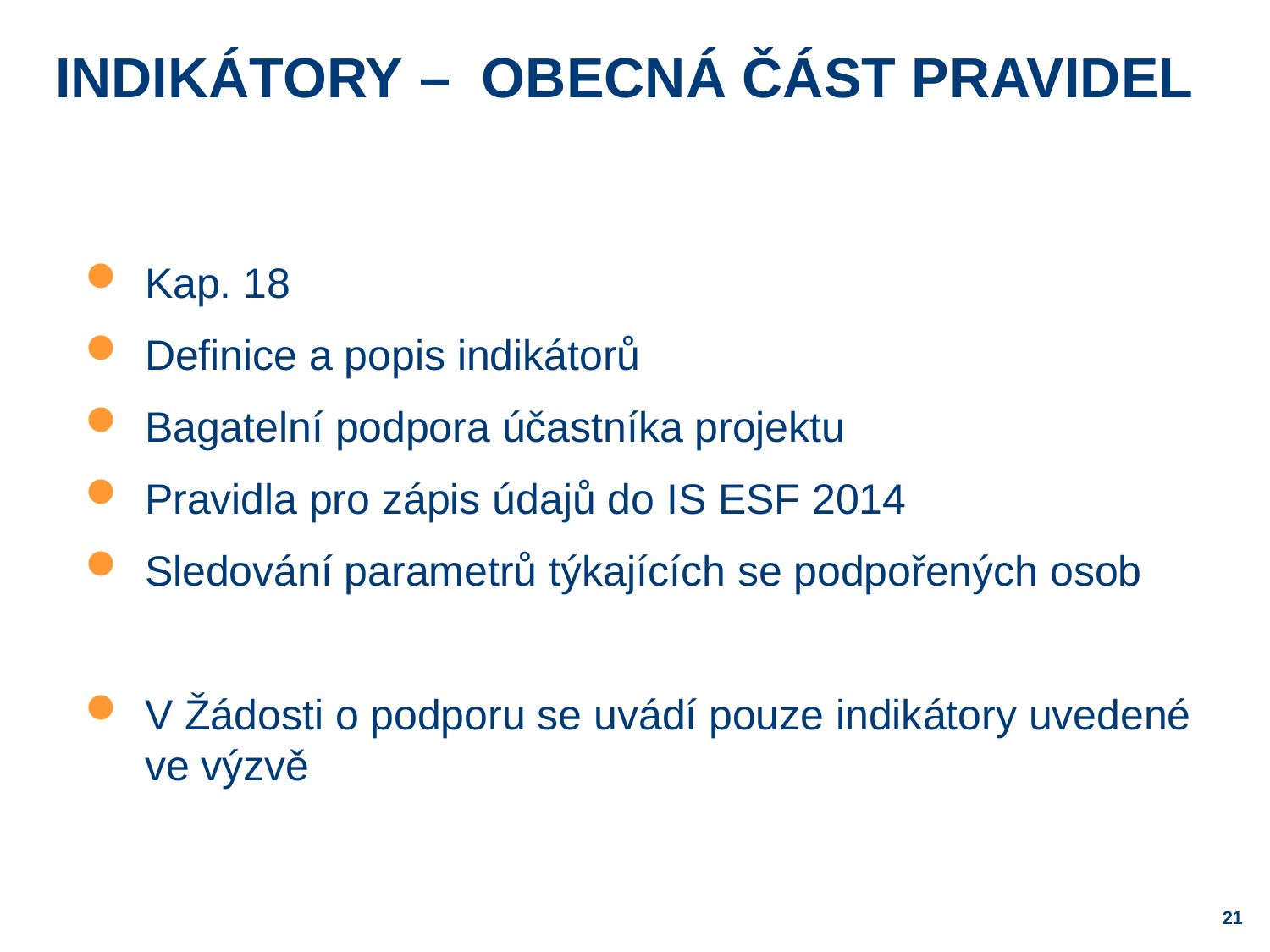

# INDIKÁTORY –  obecná část pravidel
Kap. 18
Definice a popis indikátorů
Bagatelní podpora účastníka projektu
Pravidla pro zápis údajů do IS ESF 2014
Sledování parametrů týkajících se podpořených osob

V Žádosti o podporu se uvádí pouze indikátory uvedené ve výzvě

21